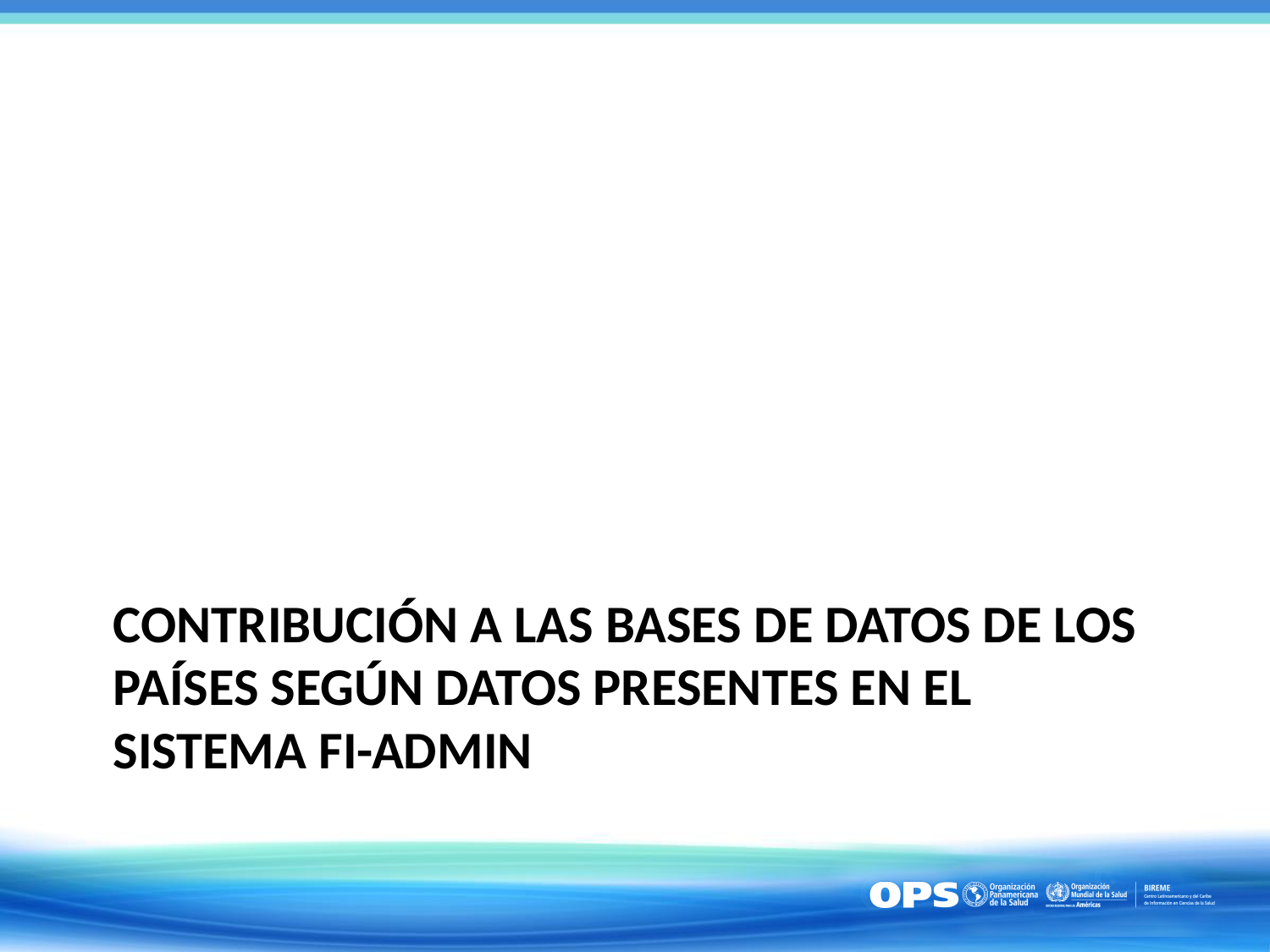

# Contribución a las bases de datos de los países según datos presentes en el sistema FI-Admin